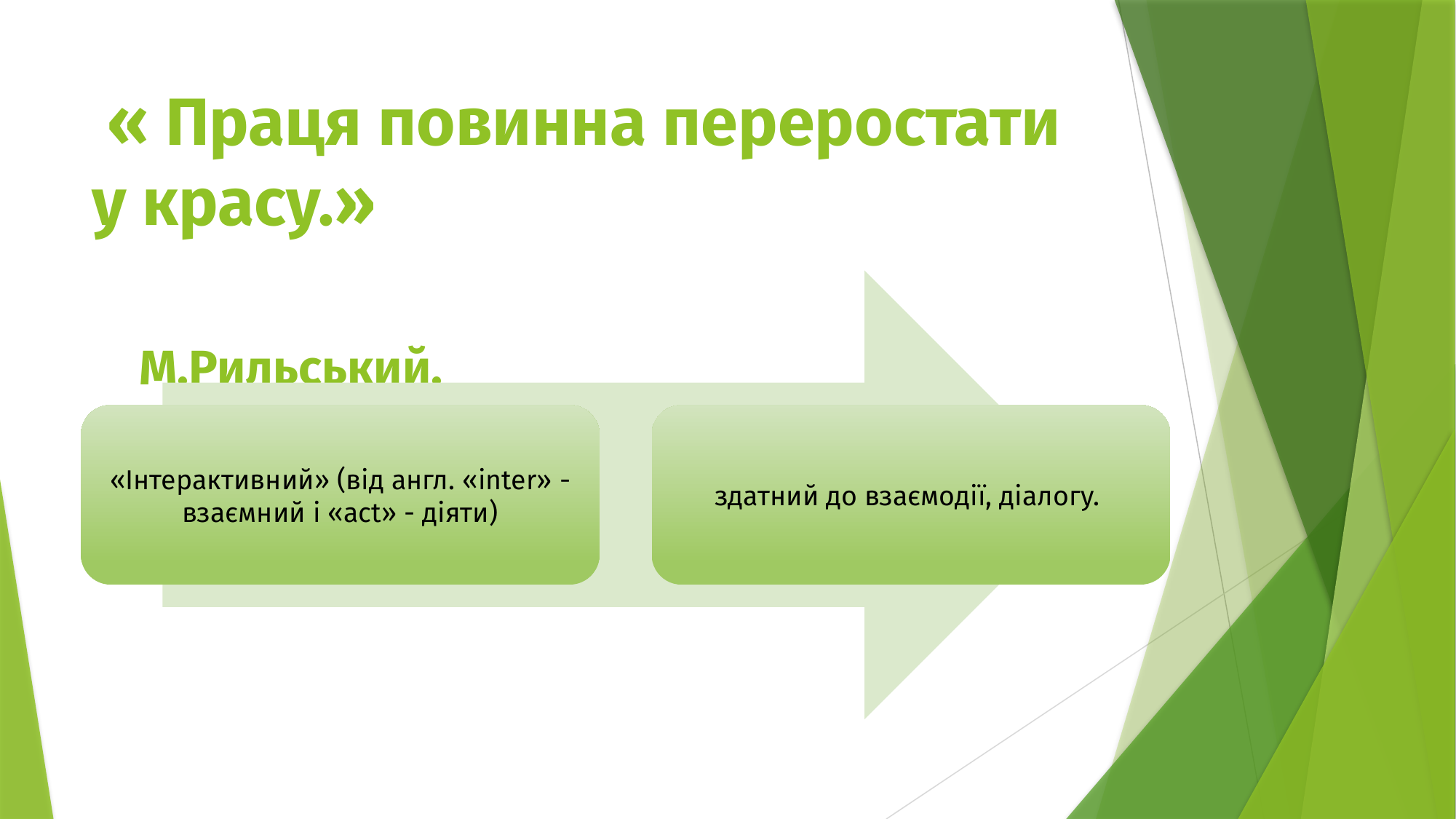

# « Праця повинна переростати у красу.»                                                                                                                 М.Рильський.
«Інтерактивний» (від англ. «inter» - взаємний і «act» - діяти)
здатний до взаємодії, діалогу.